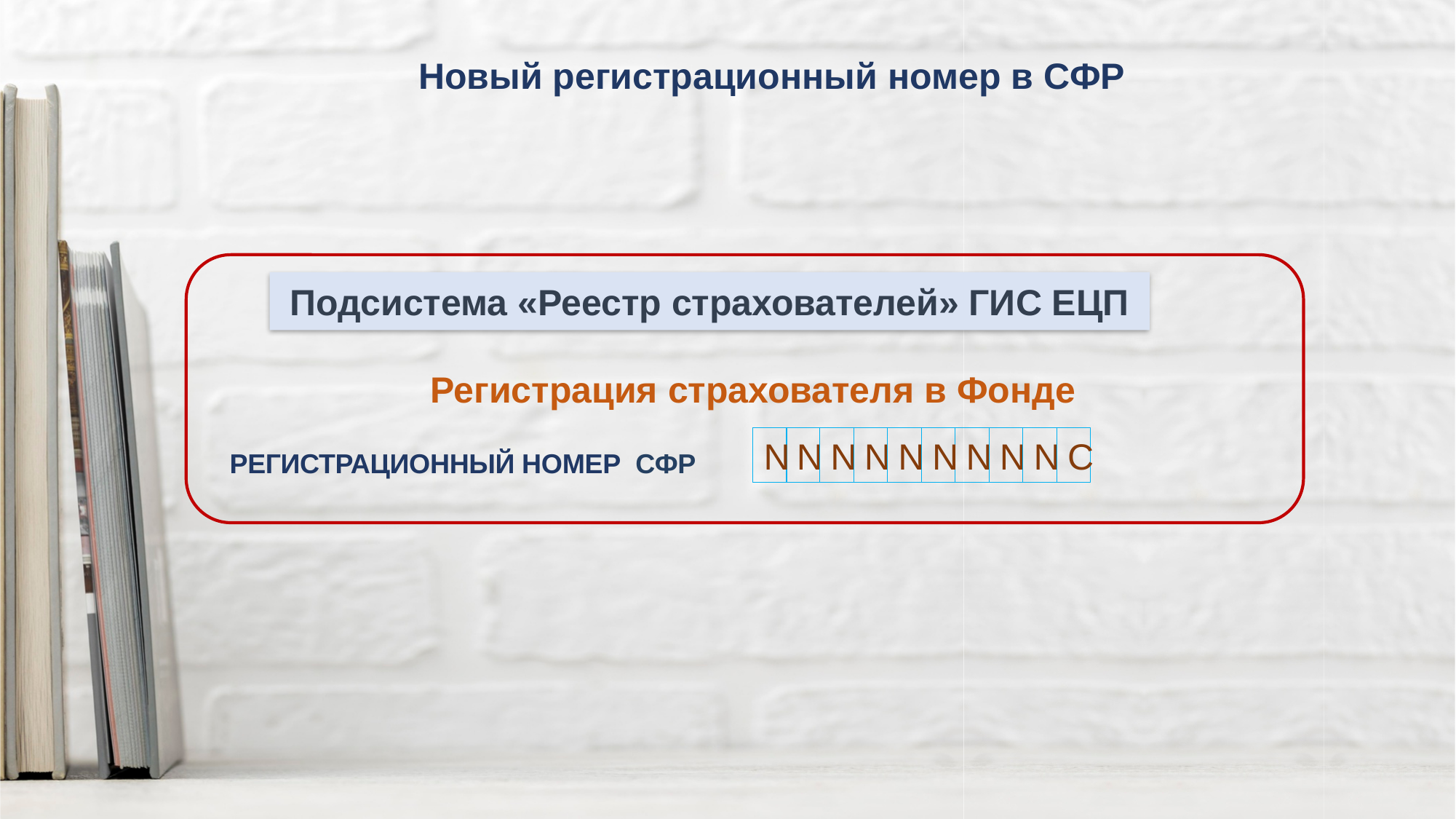

# Новый регистрационный номер в СФР

Подсистема «Реестр страхователей» ГИС ЕЦП
Регистрация страхователя в Фонде
N
N
N
N
N
N
N
N
N
С
регистрационный номер  СФР